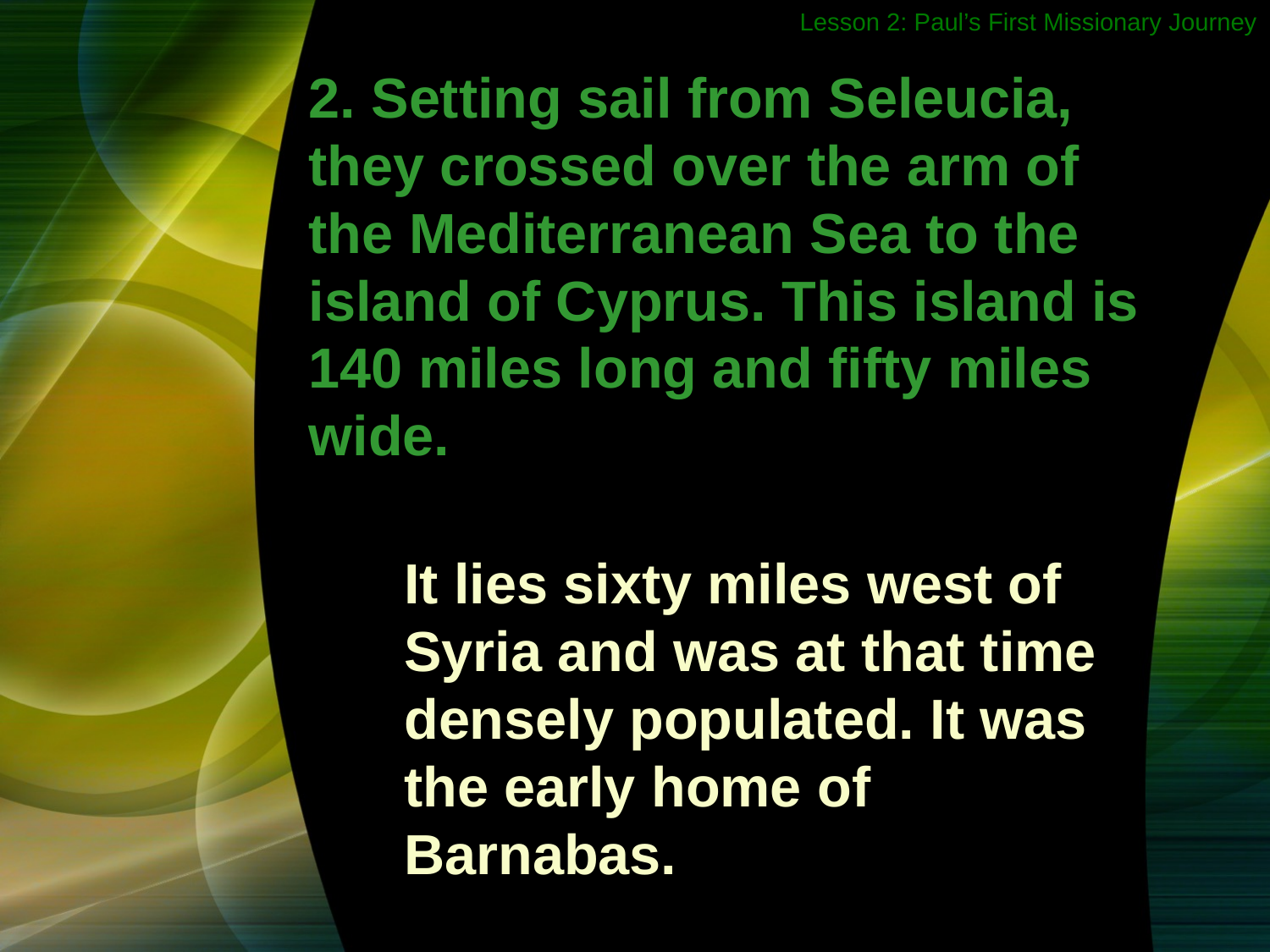

Lesson 2: Paul’s First Missionary Journey
2. Setting sail from Seleucia, they crossed over the arm of the Mediterranean Sea to the island of Cyprus. This island is 140 miles long and fifty miles wide.
It lies sixty miles west of Syria and was at that time densely populated. It was the early home of Barnabas.